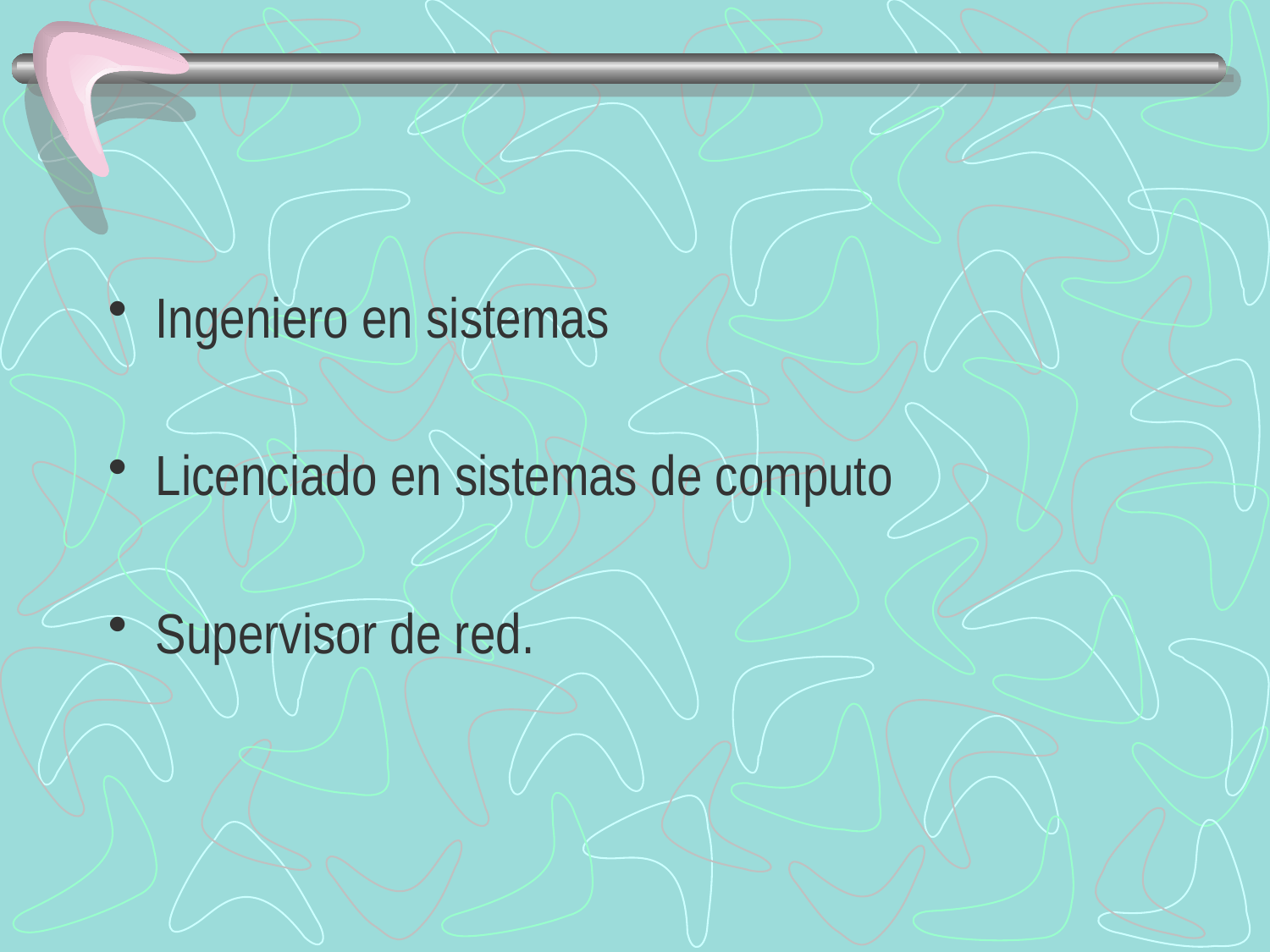

#
Ingeniero en sistemas

Licenciado en sistemas de computo

Supervisor de red.